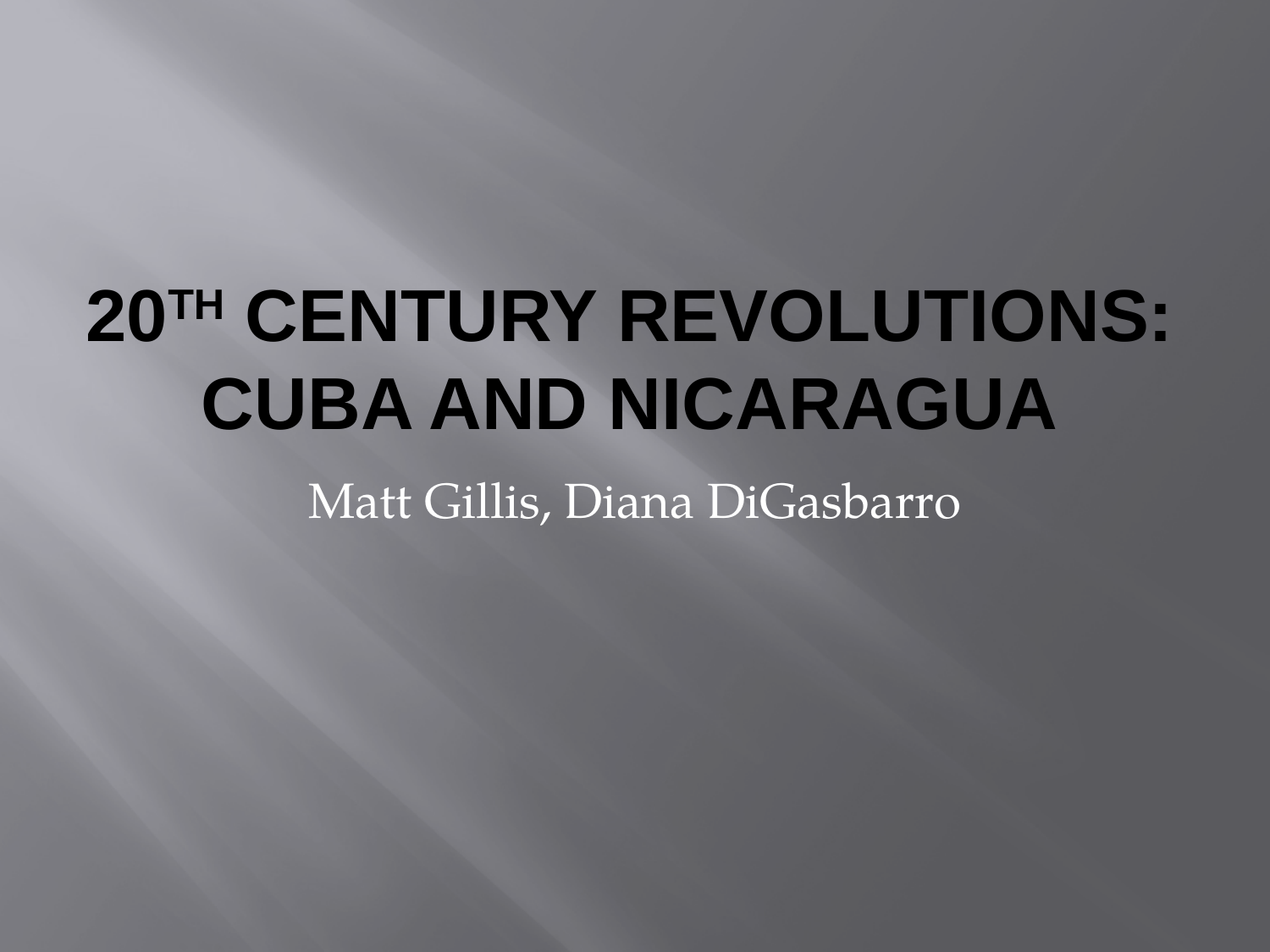

# 20th Century Revolutions: Cuba and Nicaragua
Matt Gillis, Diana DiGasbarro